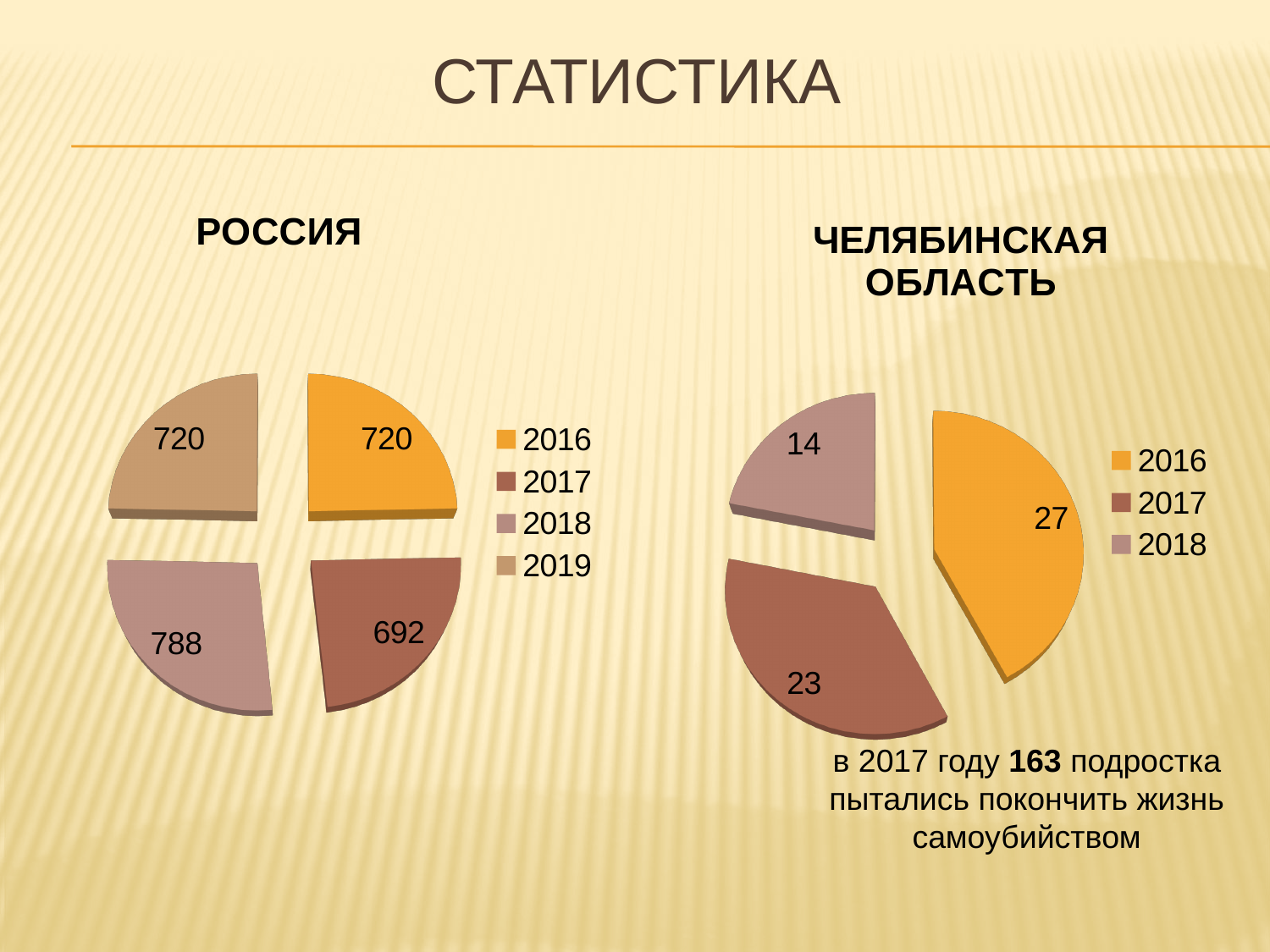

# Статистика

[unsupported chart]

[unsupported chart]

в 2017 году 163 подростка пытались покончить жизнь самоубийством